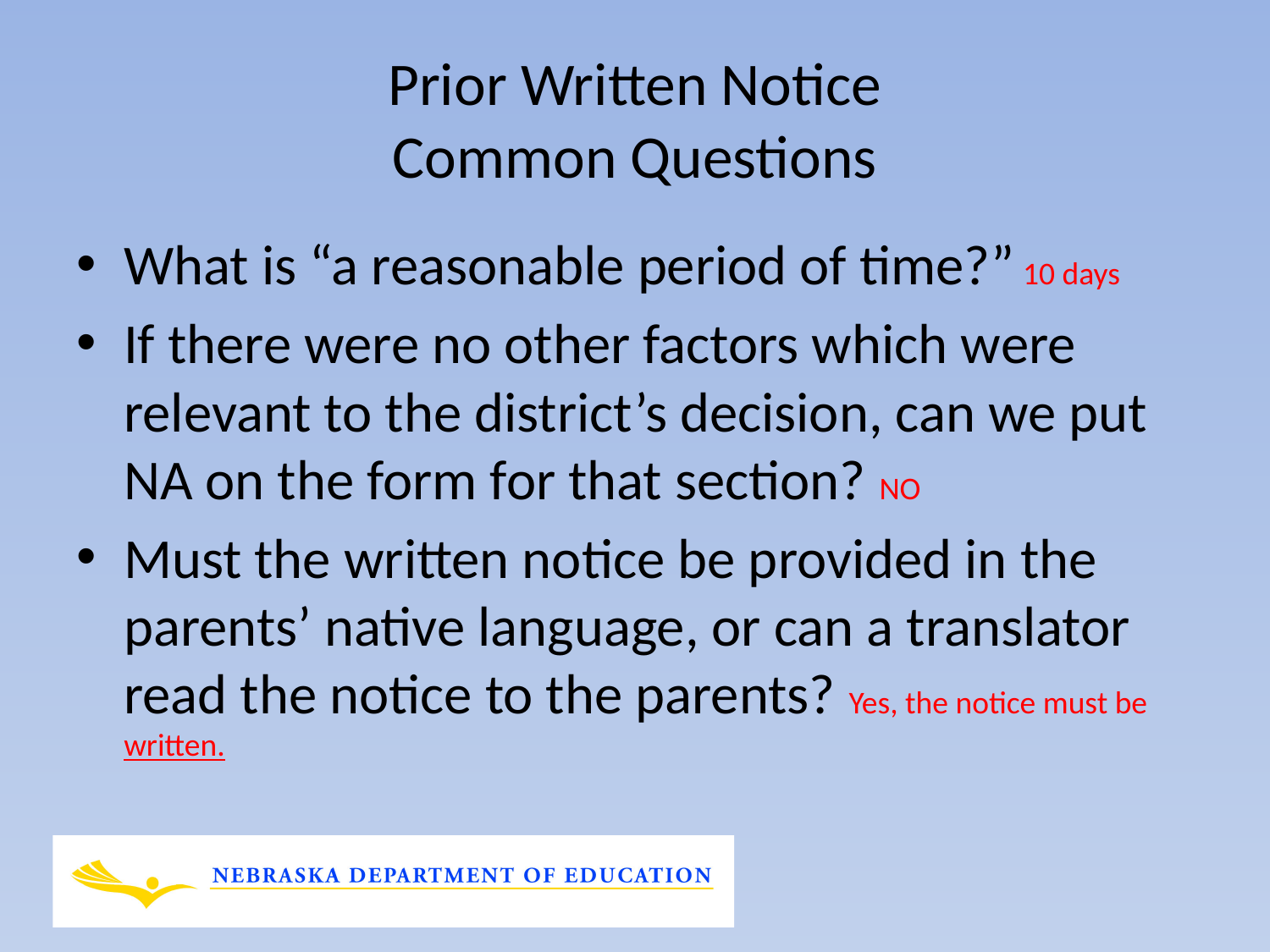

# Prior Written Notice Common Questions
What is “a reasonable period of time?” 10 days
If there were no other factors which were relevant to the district’s decision, can we put NA on the form for that section? NO
Must the written notice be provided in the parents’ native language, or can a translator read the notice to the parents? Yes, the notice must be written.